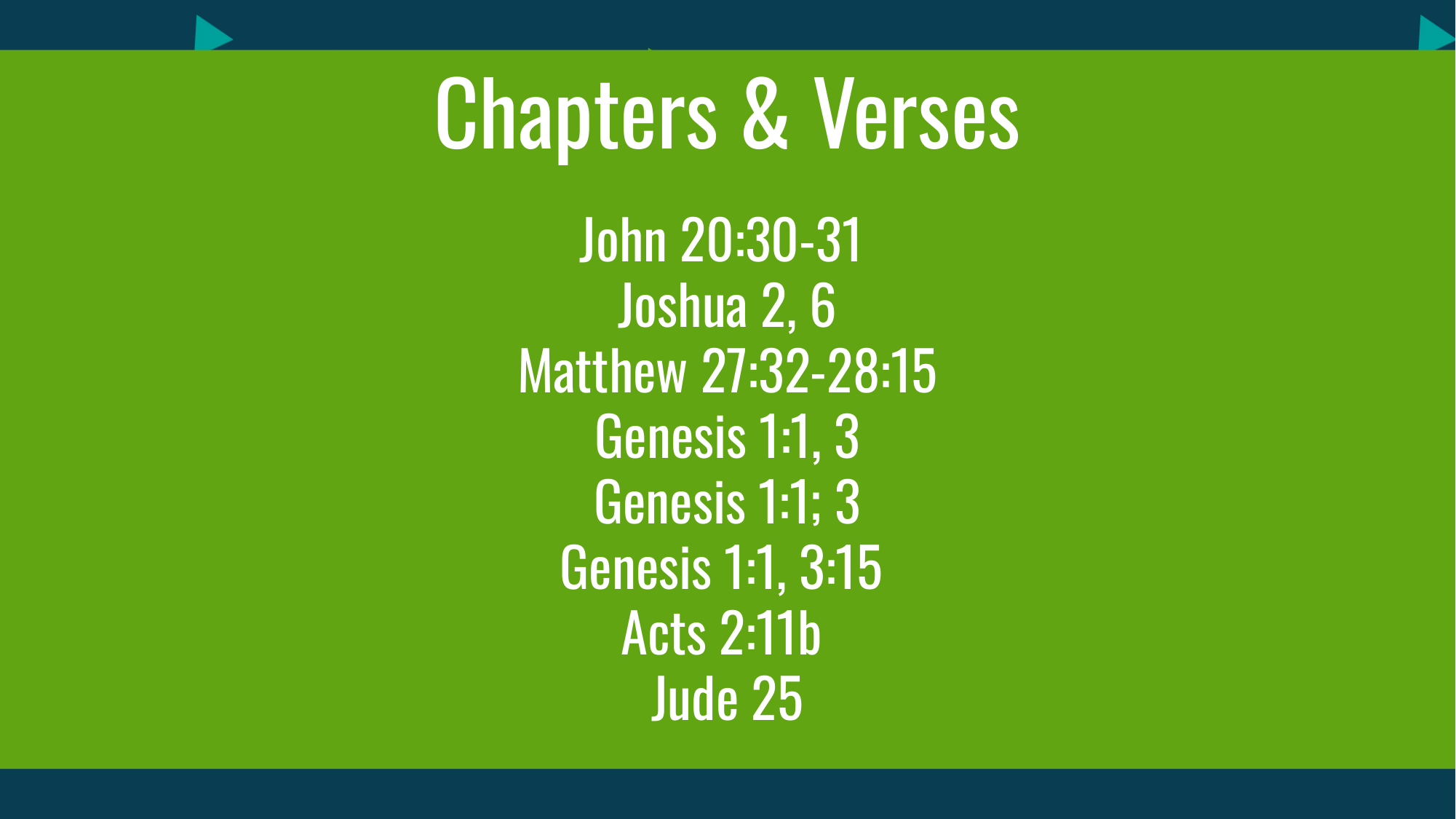

Chapters & Verses

John 20:30-31
Joshua 2, 6
Matthew 27:32-28:15
Genesis 1:1, 3
Genesis 1:1; 3
Genesis 1:1, 3:15
Acts 2:11b
Jude 25